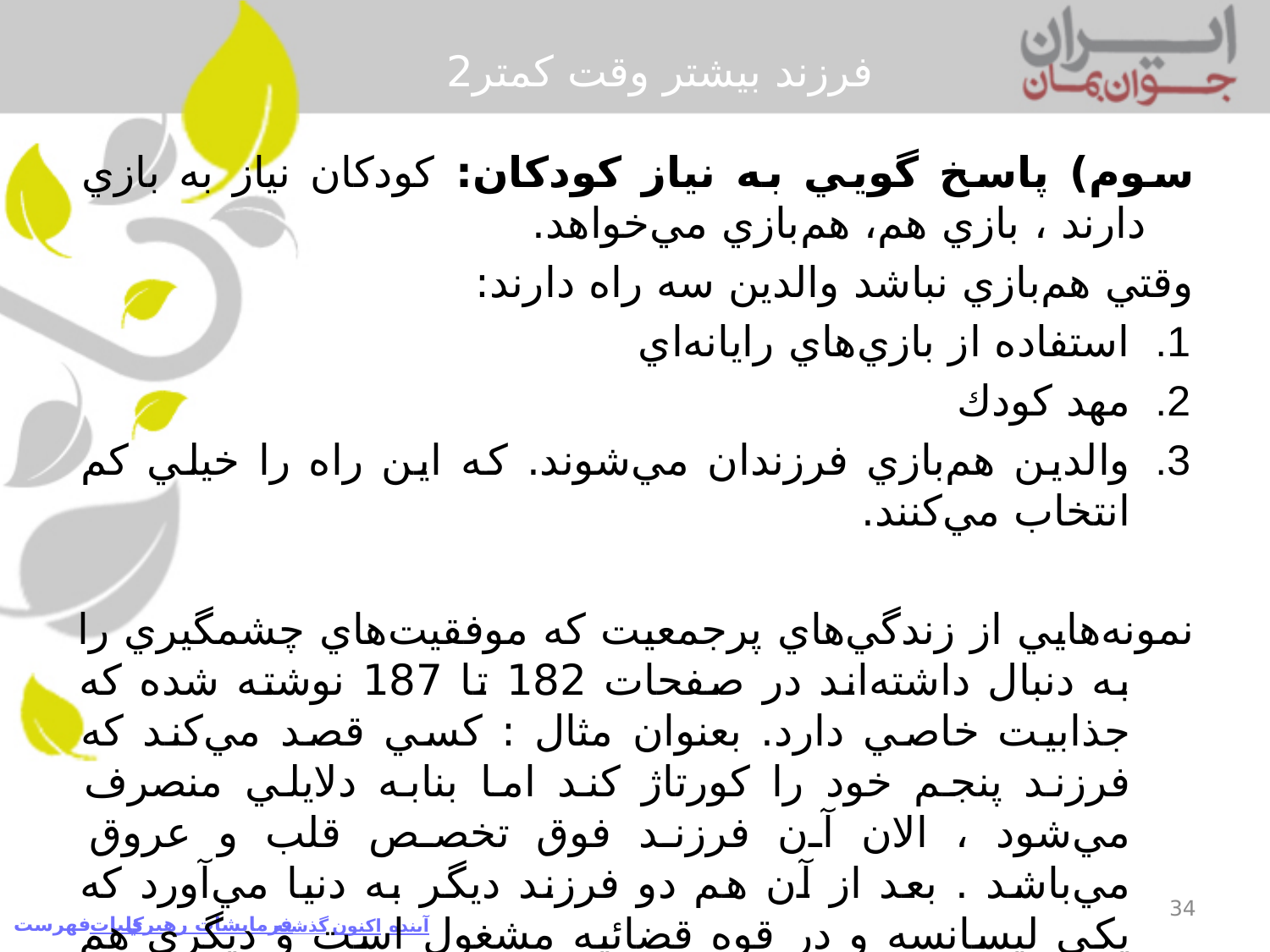

# فرزند بيشتر وقت كمتر2
سوم) پاسخ گويي به نياز كودكان: كودكان نياز به بازي دارند ، بازي هم،‌ هم‌بازي مي‌خواهد.
وقتي هم‌بازي نباشد والدين سه راه دارند:
استفاده از بازي‌هاي رايانه‌اي
مهد كودك
والدين هم‌بازي فرزندان مي‌شوند. كه اين راه را خيلي كم انتخاب مي‌كنند.

نمونه‌هايي از زندگي‌هاي پرجمعيت كه موفقيت‌هاي چشمگيري را به دنبال داشته‌اند در صفحات 182 تا 187 نوشته شده كه جذابيت خاصي دارد. بعنوان مثال : كسي قصد مي‌كند كه فرزند پنجم خود را كورتاژ كند اما بنابه دلايلي منصرف مي‌شود ، الان آن فرزند فوق تخصص قلب و عروق مي‌باشد . بعد از آن هم دو فرزند ديگر به دنيا مي‌آورد كه يكي ليسانسه و در قوه قضائيه مشغول است و ديگري هم پزشك مي‌باشد.
34